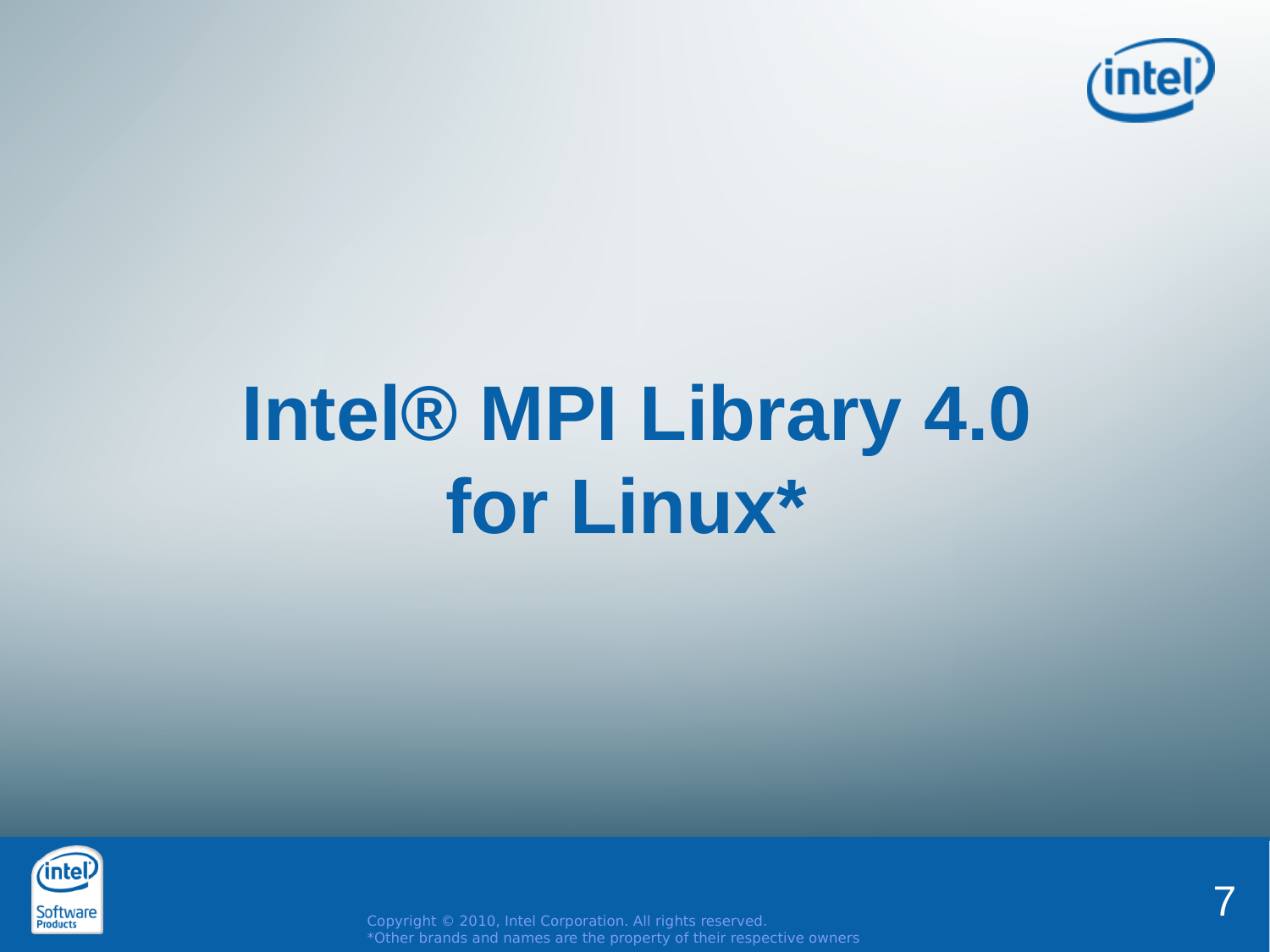

# Intel® MPI Library 4.0 for Linux*